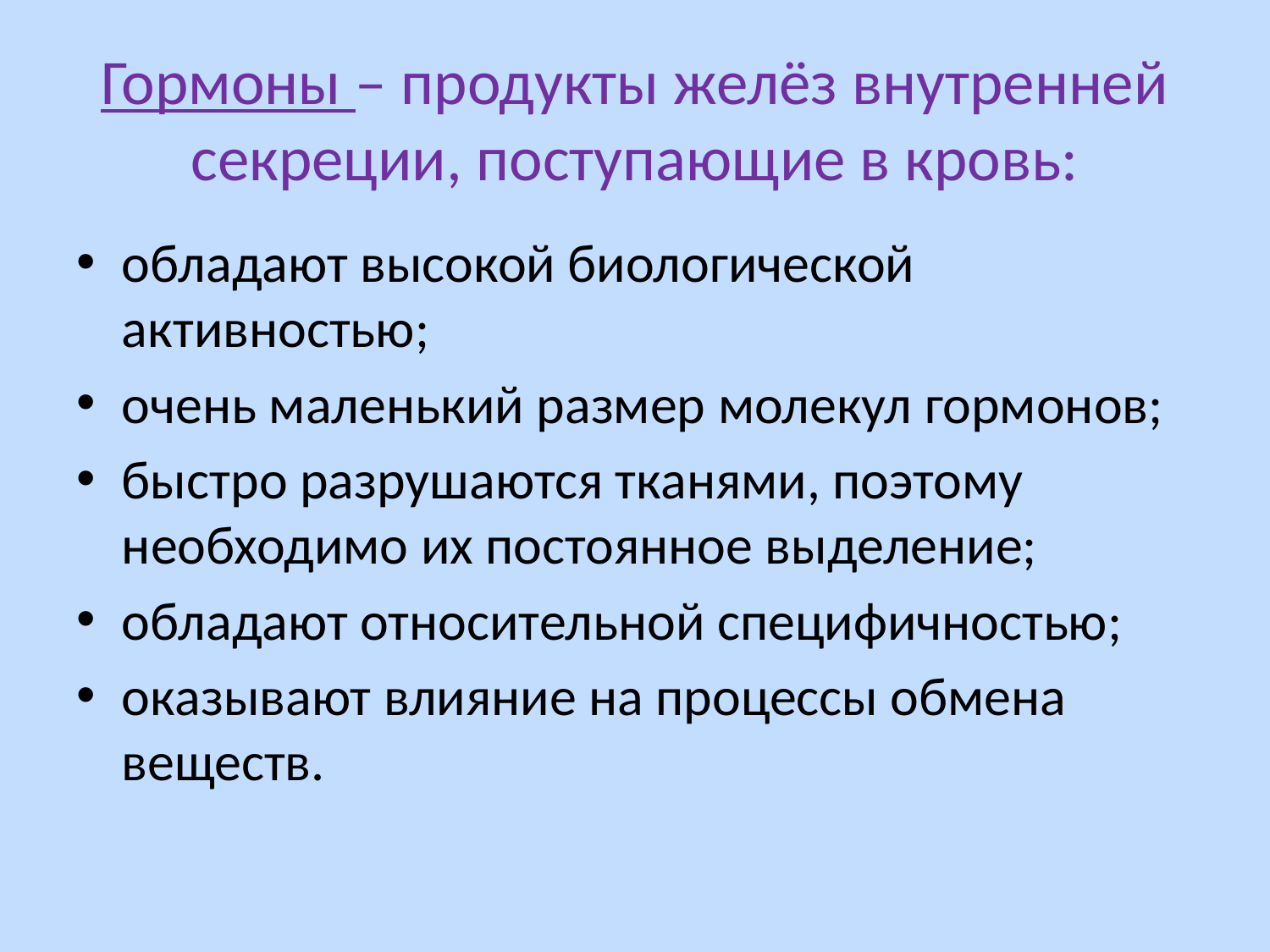

# Гормоны – продукты желёз внутренней секреции, поступающие в кровь:

обладают высокой биологической активностью;
очень маленький размер молекул гормонов;
быстро разрушаются тканями, поэтому необходимо их постоянное выделение;
обладают относительной специфичностью;
оказывают влияние на процессы обмена веществ.